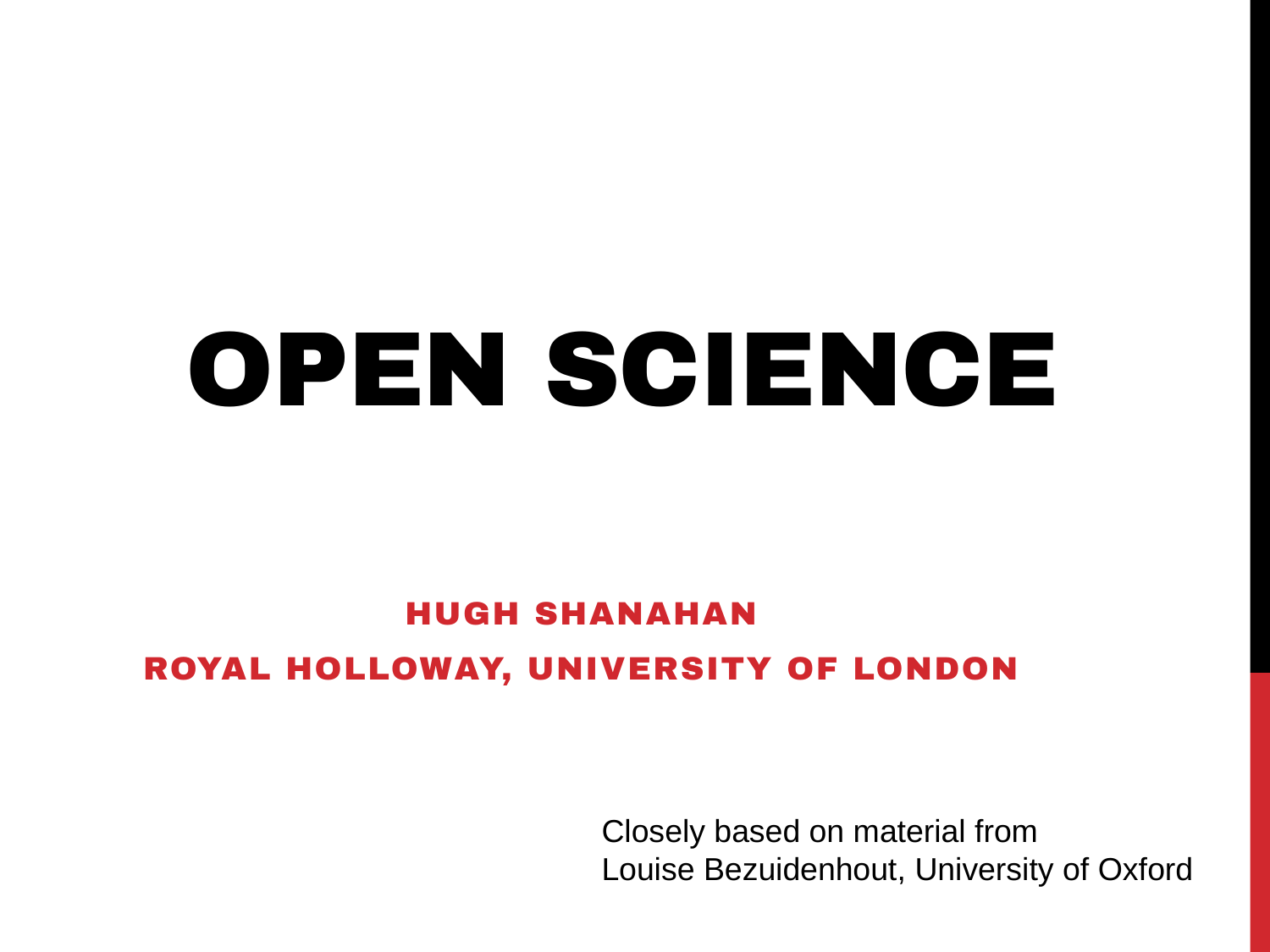

# OPEN science
Hugh Shanahan
Royal Holloway, University of LONDON
Closely based on material from
Louise Bezuidenhout, University of Oxford